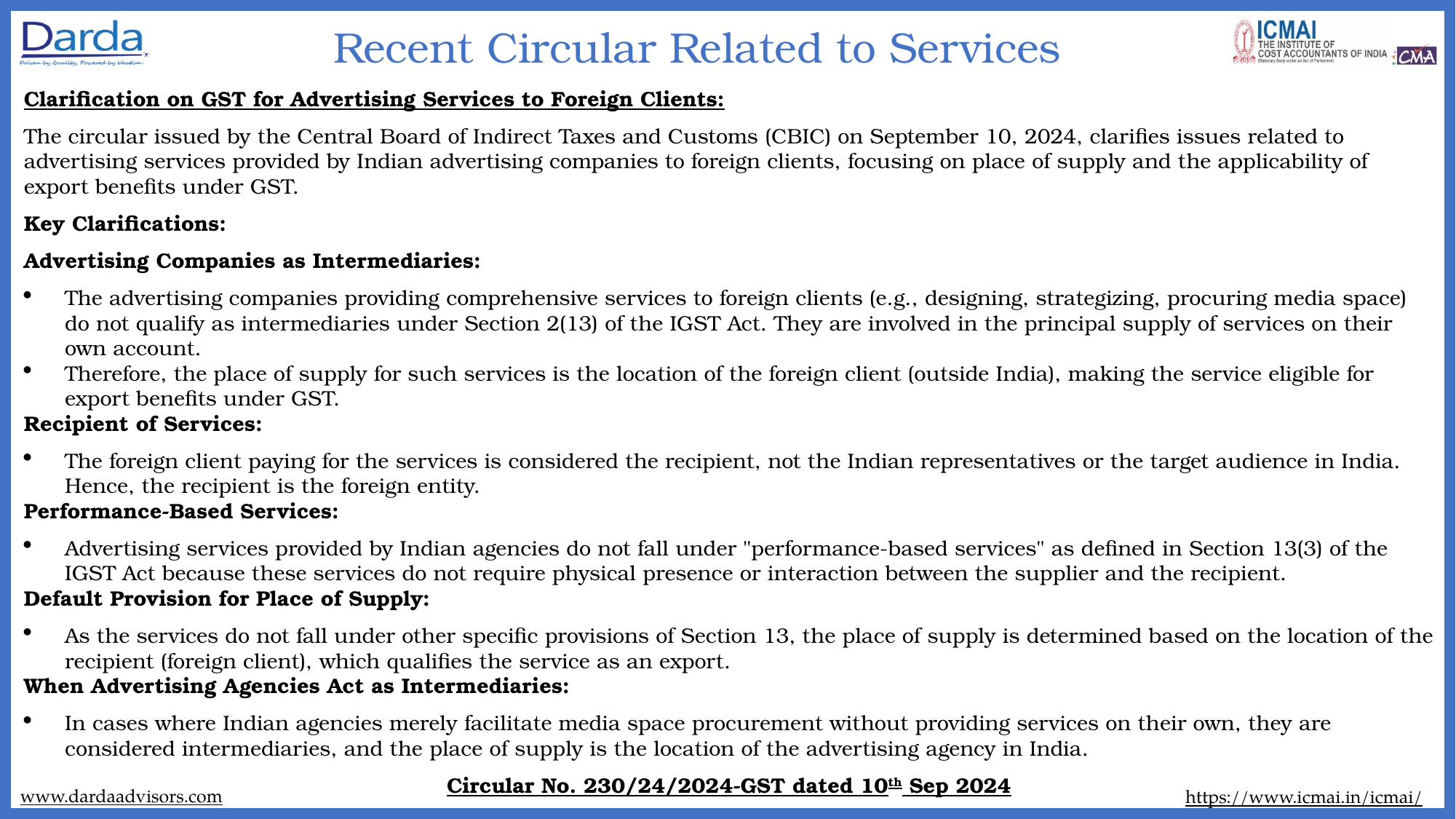

Recent Circular Related to Services
Clarification on GST for Advertising Services to Foreign Clients:
The circular issued by the Central Board of Indirect Taxes and Customs (CBIC) on September 10, 2024, clarifies issues related to advertising services provided by Indian advertising companies to foreign clients, focusing on place of supply and the applicability of export benefits under GST.
Key Clarifications:
Advertising Companies as Intermediaries:
The advertising companies providing comprehensive services to foreign clients (e.g., designing, strategizing, procuring media space) do not qualify as intermediaries under Section 2(13) of the IGST Act. They are involved in the principal supply of services on their own account.
Therefore, the place of supply for such services is the location of the foreign client (outside India), making the service eligible for export benefits under GST.
Recipient of Services:
The foreign client paying for the services is considered the recipient, not the Indian representatives or the target audience in India. Hence, the recipient is the foreign entity.
Performance-Based Services:
Advertising services provided by Indian agencies do not fall under "performance-based services" as defined in Section 13(3) of the IGST Act because these services do not require physical presence or interaction between the supplier and the recipient.
Default Provision for Place of Supply:
As the services do not fall under other specific provisions of Section 13, the place of supply is determined based on the location of the recipient (foreign client), which qualifies the service as an export.
When Advertising Agencies Act as Intermediaries:
In cases where Indian agencies merely facilitate media space procurement without providing services on their own, they are considered intermediaries, and the place of supply is the location of the advertising agency in India.
Circular No. 230/24/2024-GST dated 10th Sep 2024